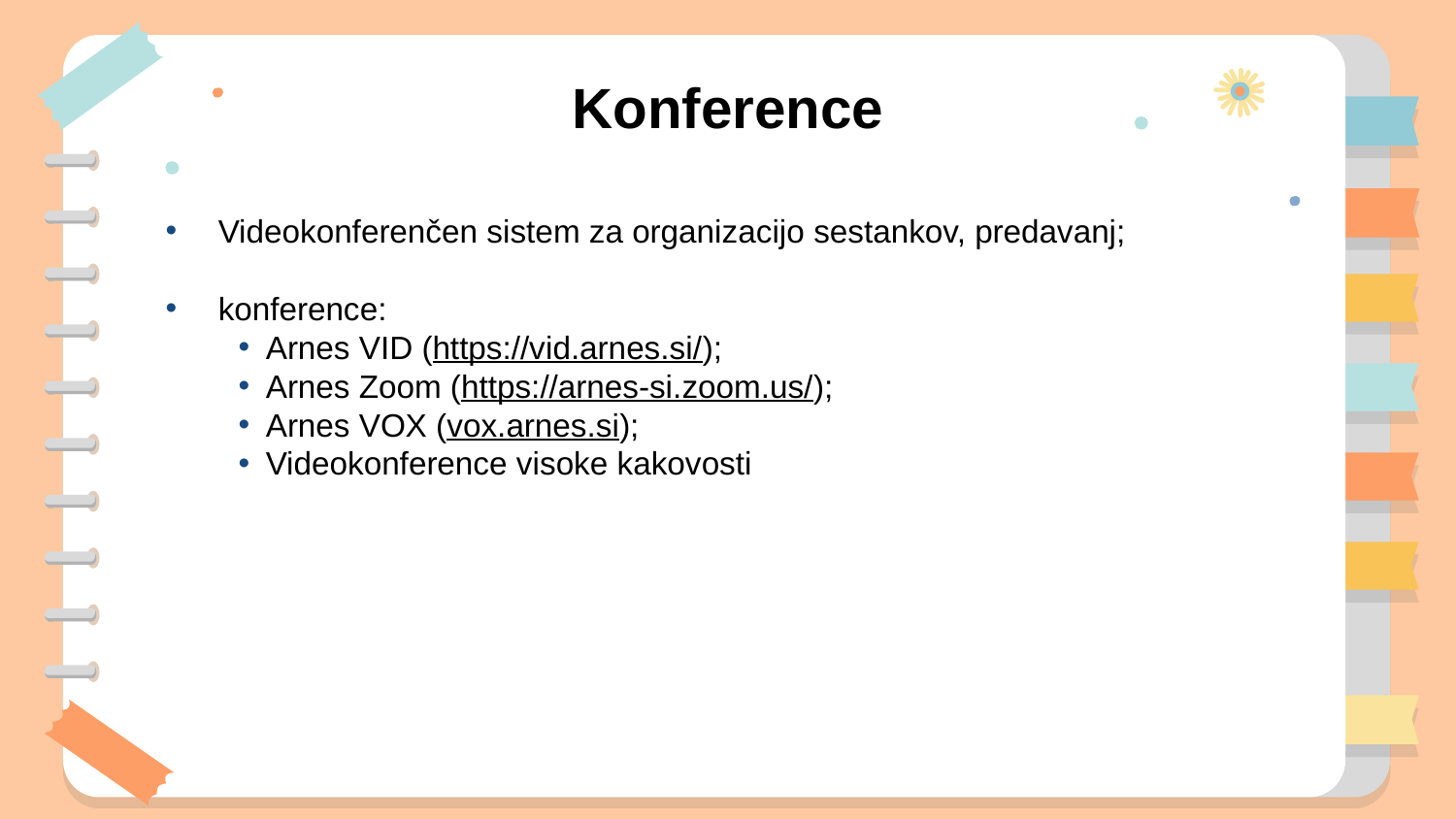

# Konference
Videokonferenčen sistem za organizacijo sestankov, predavanj;

konference:
Arnes VID (https://vid.arnes.si/);
Arnes Zoom (https://arnes-si.zoom.us/);
Arnes VOX (vox.arnes.si);
Videokonference visoke kakovosti